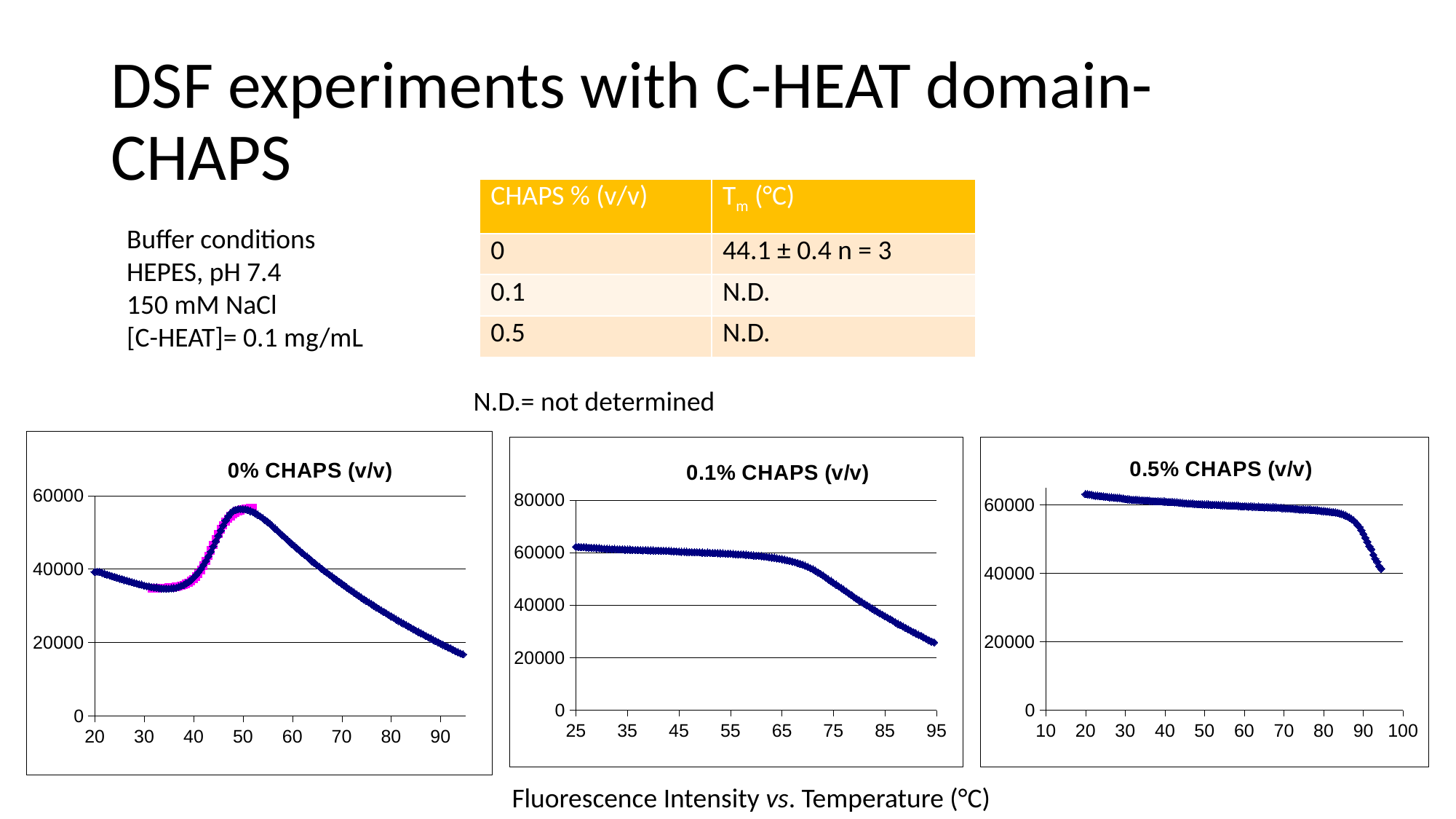

# DSF experiments with C-HEAT domain- CHAPS
| CHAPS % (v/v) | Tm (°C) |
| --- | --- |
| 0 | 44.1 ± 0.4 n = 3 |
| 0.1 | N.D. |
| 0.5 | N.D. |
Buffer conditions
HEPES, pH 7.4
150 mM NaCl
[C-HEAT]= 0.1 mg/mL

N.D.= not determined

### Chart: 0% CHAPS (v/v)

| Category |  |  |
|---|---|---|

### Chart: 0.5% CHAPS (v/v)

| Category |  |
|---|---|

### Chart: 0.1% CHAPS (v/v)

| Category |  |
|---|---|
Fluorescence Intensity vs. Temperature (°C)